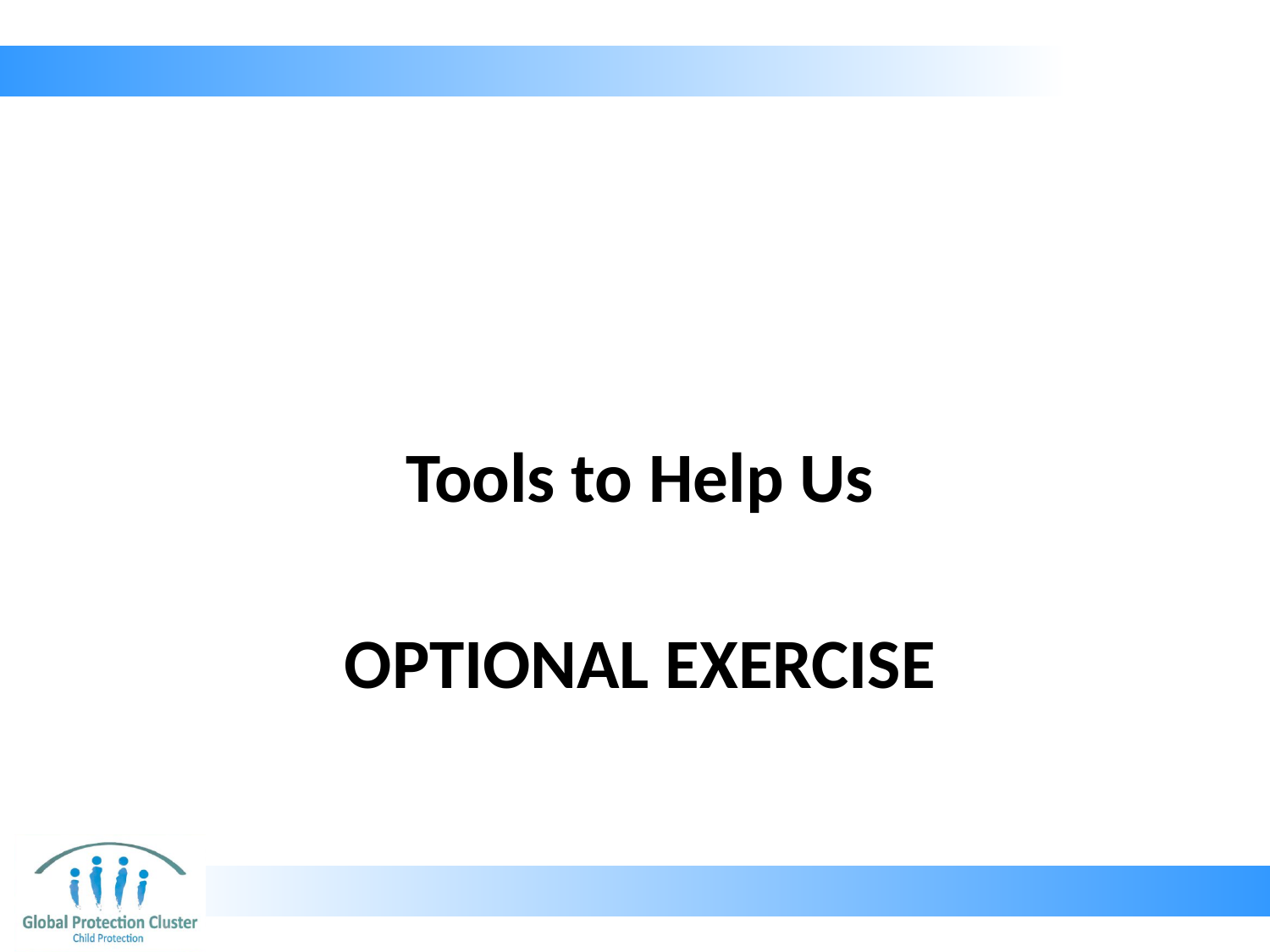

Tools to Help Us

# OPTIONAL EXERCISE